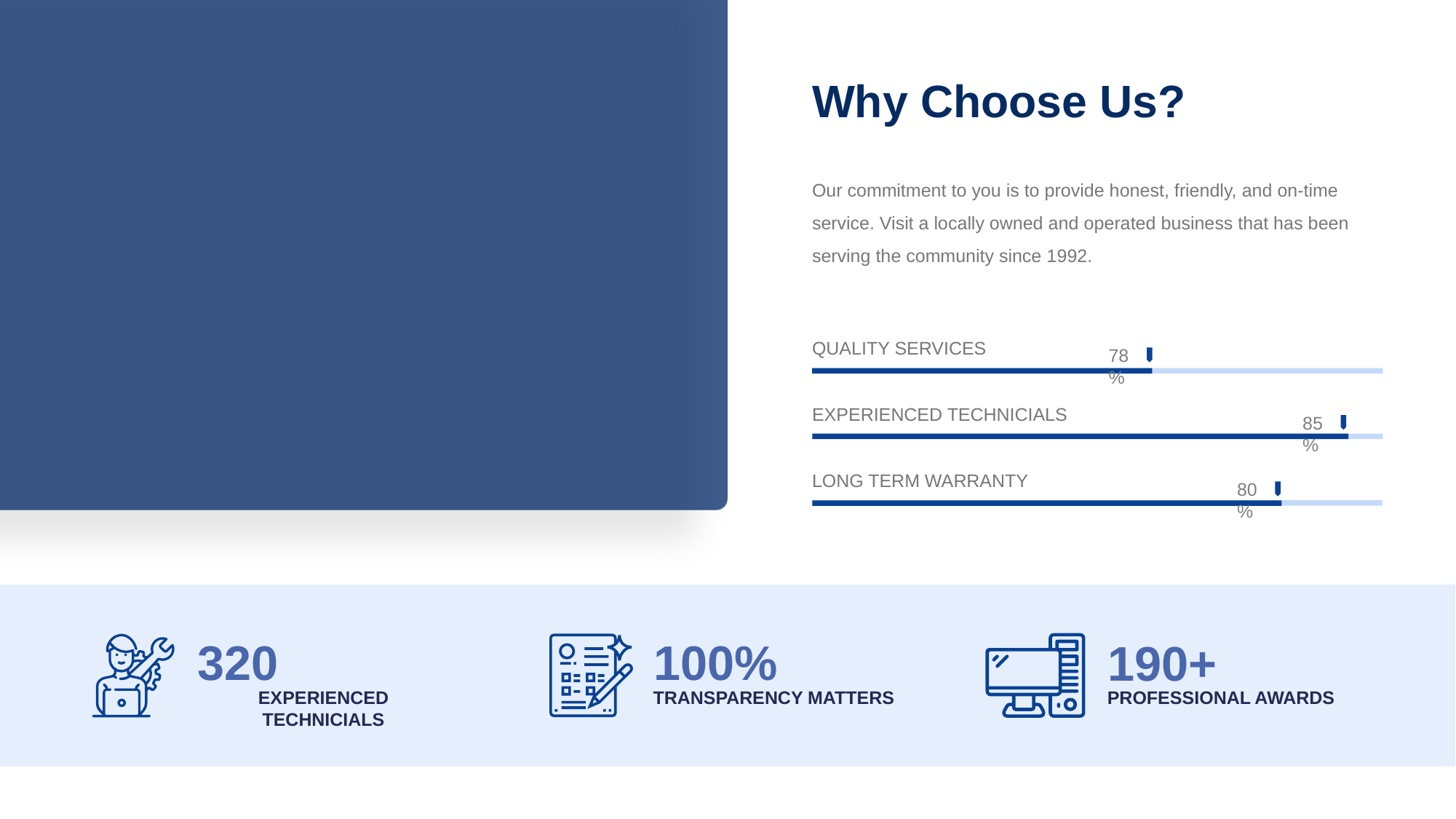

# Why Choose Us?
Our commitment to you is to provide honest, friendly, and on-time service. Visit a locally owned and operated business that has been serving the community since 1992.
QUALITY SERVICES
78%

EXPERIENCED TECHNICIALS
85%

LONG TERM WARRANTY
80%

100%
320
190+

TRANSPARENCY MATTERS
EXPERIENCED TECHNICIALS
PROFESSIONAL AWARDS